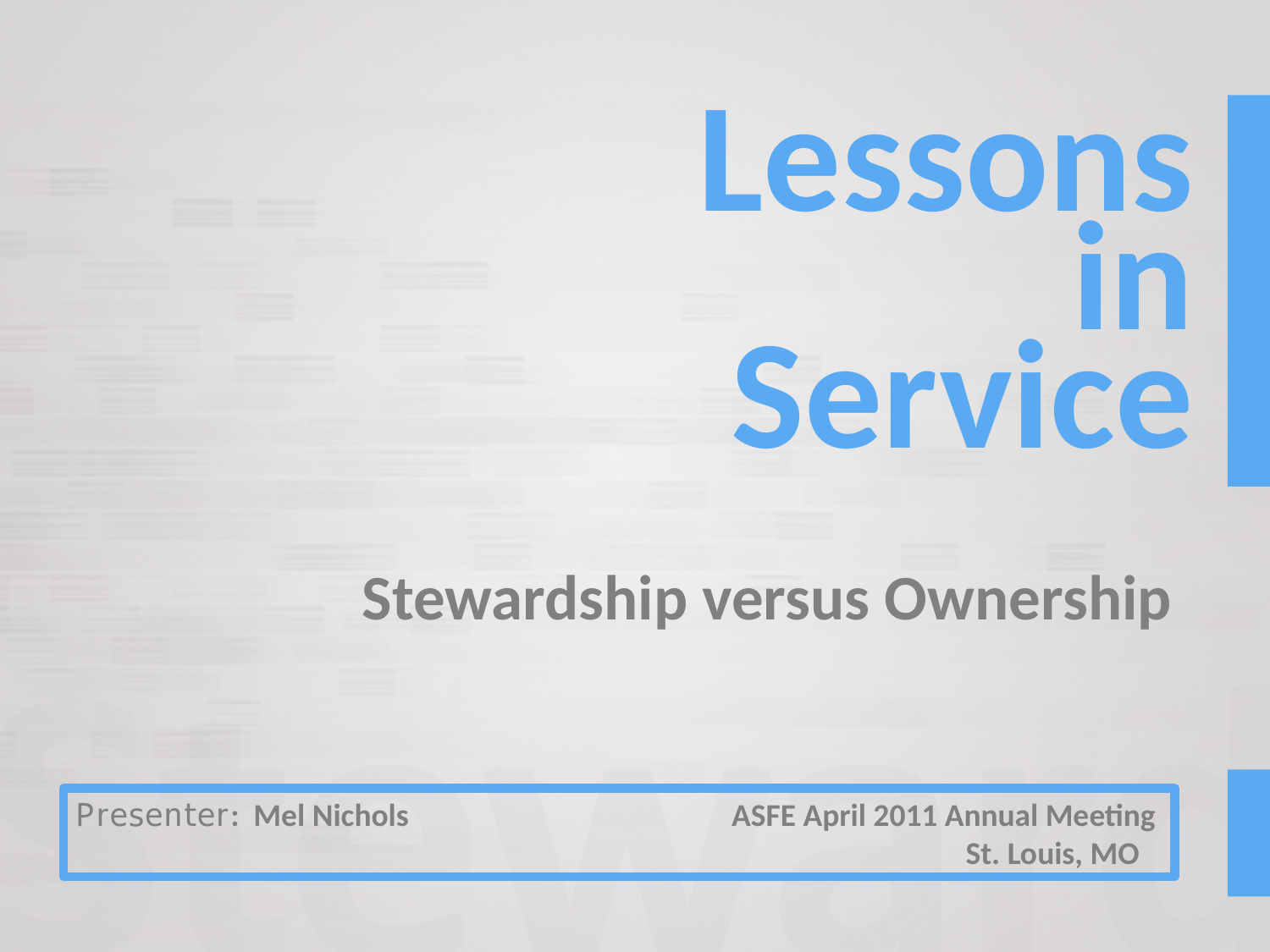

# Lessons in Service
Stewardship versus Ownership

Presenter:  Mel Nichols                                             ASFE April 2011 Annual Meeting
                                                                                                                            St. Louis, MO